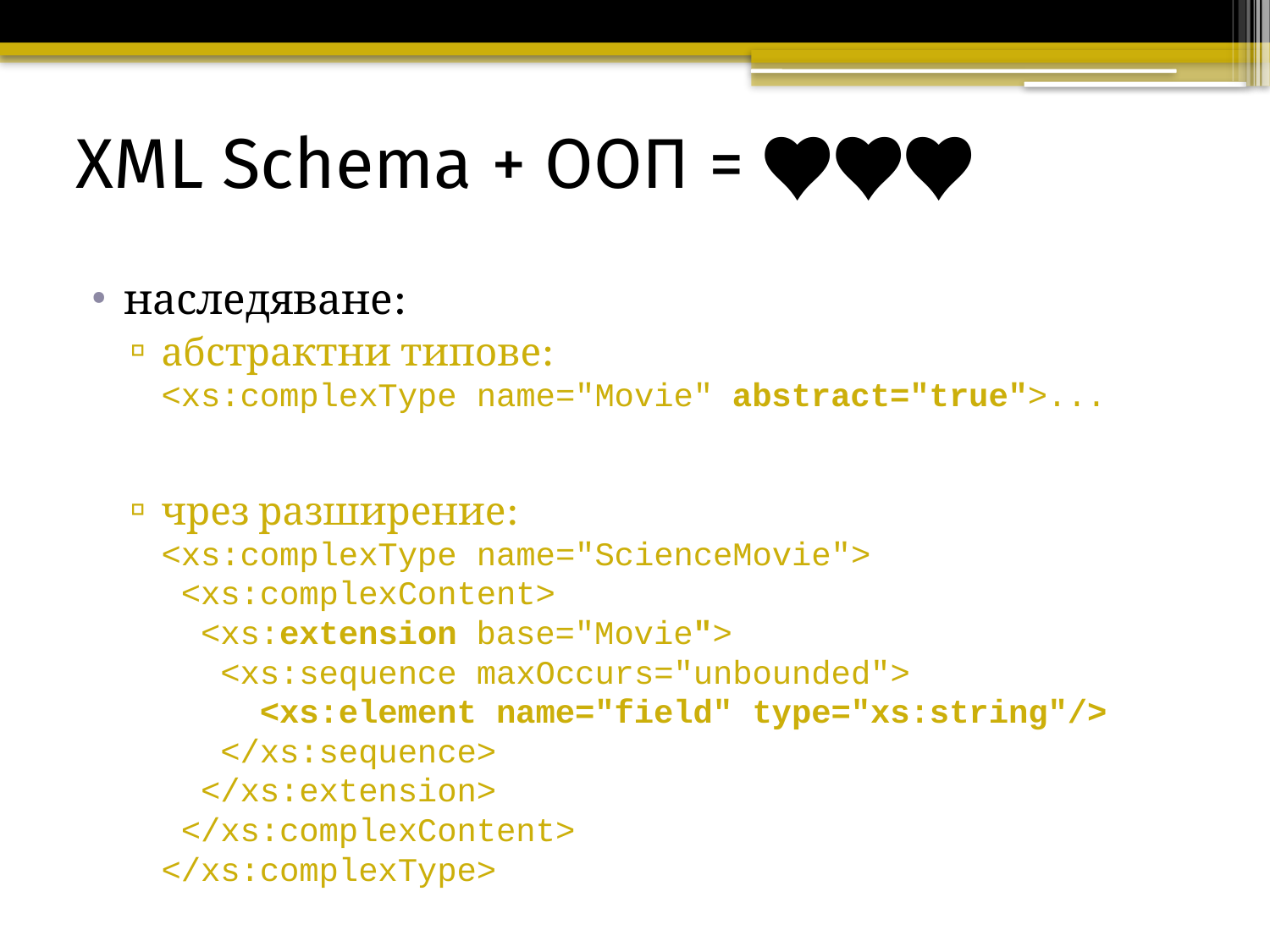

# XML Schema + ООП = ♥♥♥
наследяване:
абстрактни типове:
<xs:complexType name="Movie" abstract="true">...

чрез разширение:
<xs:complexType name="ScienceMovie">
 <xs:complexContent>
  <xs:extension base="Movie">
   <xs:sequence maxOccurs="unbounded">
     <xs:element name="field" type="xs:string"/>
   </xs:sequence>
  </xs:extension>
 </xs:complexContent>
</xs:complexType>